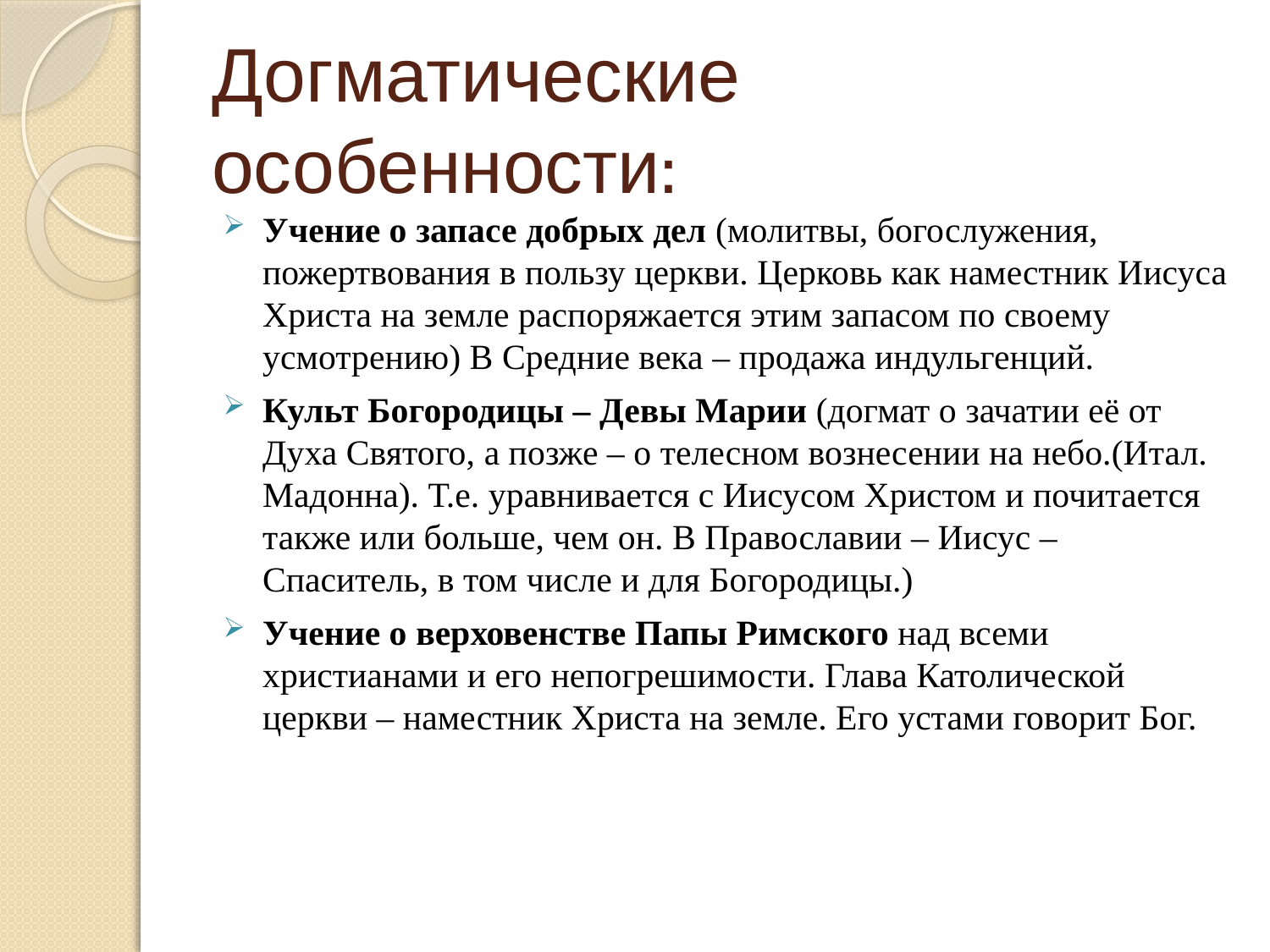

# Догматические особенности:
Учение о запасе добрых дел (молитвы, богослужения, пожертвования в пользу церкви. Церковь как наместник Иисуса Христа на земле распоряжается этим запасом по своему усмотрению) В Средние века – продажа индульгенций.
Культ Богородицы – Девы Марии (догмат о зачатии её от Духа Святого, а позже – о телесном вознесении на небо.(Итал. Мадонна). Т.е. уравнивается с Иисусом Христом и почитается также или больше, чем он. В Православии – Иисус – Спаситель, в том числе и для Богородицы.)
Учение о верховенстве Папы Римского над всеми христианами и его непогрешимости. Глава Католической церкви – наместник Христа на земле. Его устами говорит Бог.